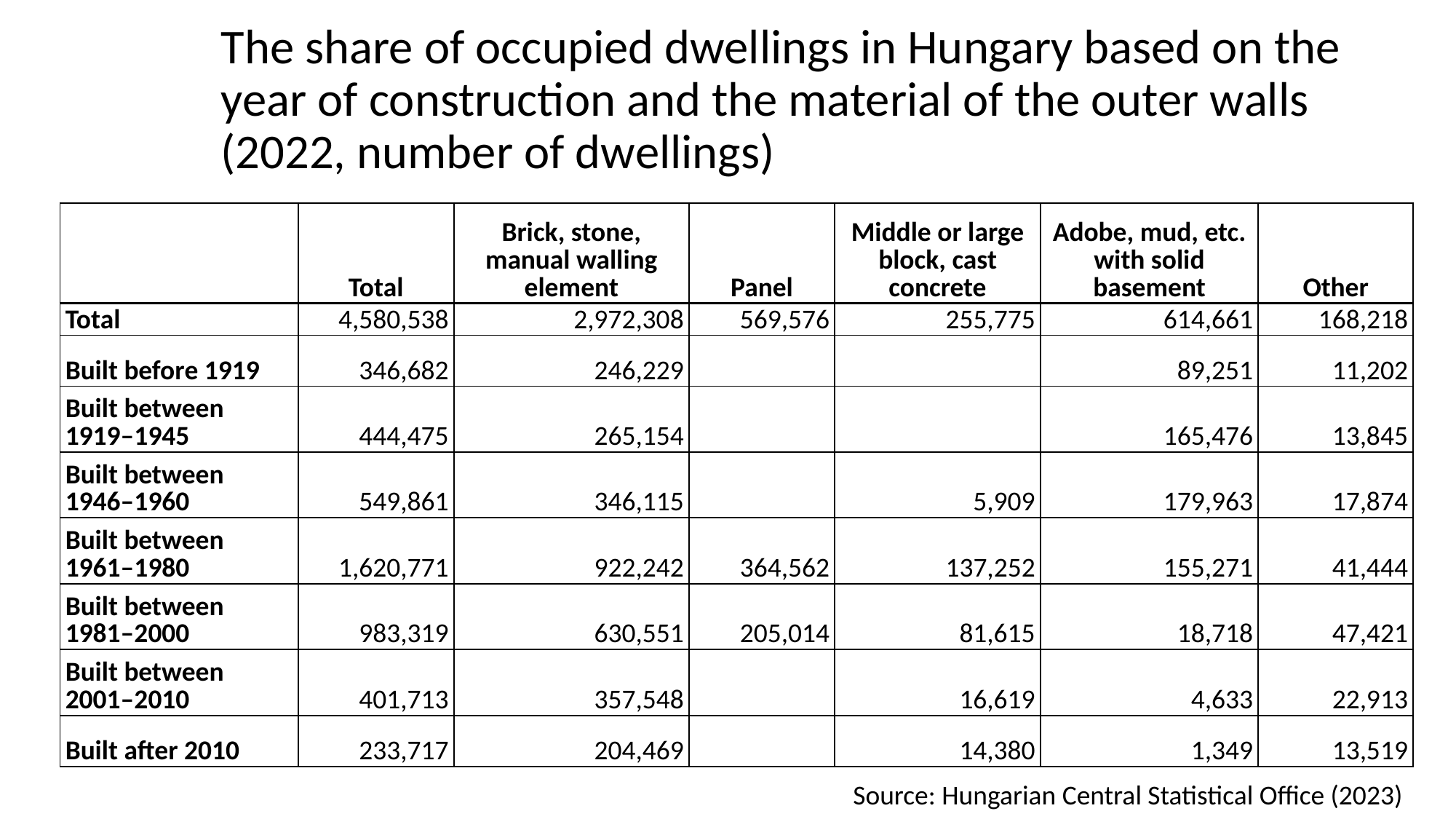

# The share of occupied dwellings in Hungary based on the year of construction and the material of the outer walls (2022, number of dwellings)
|  | Total | Brick, stone, manual walling element | Panel | Middle or large block, cast concrete | Adobe, mud, etc. with solid basement | Other |
| --- | --- | --- | --- | --- | --- | --- |
| Total | 4,580,538 | 2,972,308 | 569,576 | 255,775 | 614,661 | 168,218 |
| Built before 1919 | 346,682 | 246,229 |  |  | 89,251 | 11,202 |
| Built between 1919–1945 | 444,475 | 265,154 |  |  | 165,476 | 13,845 |
| Built between 1946–1960 | 549,861 | 346,115 |  | 5,909 | 179,963 | 17,874 |
| Built between 1961–1980 | 1,620,771 | 922,242 | 364,562 | 137,252 | 155,271 | 41,444 |
| Built between 1981–2000 | 983,319 | 630,551 | 205,014 | 81,615 | 18,718 | 47,421 |
| Built between 2001–2010 | 401,713 | 357,548 |  | 16,619 | 4,633 | 22,913 |
| Built after 2010 | 233,717 | 204,469 |  | 14,380 | 1,349 | 13,519 |
Source: Hungarian Central Statistical Office (2023)